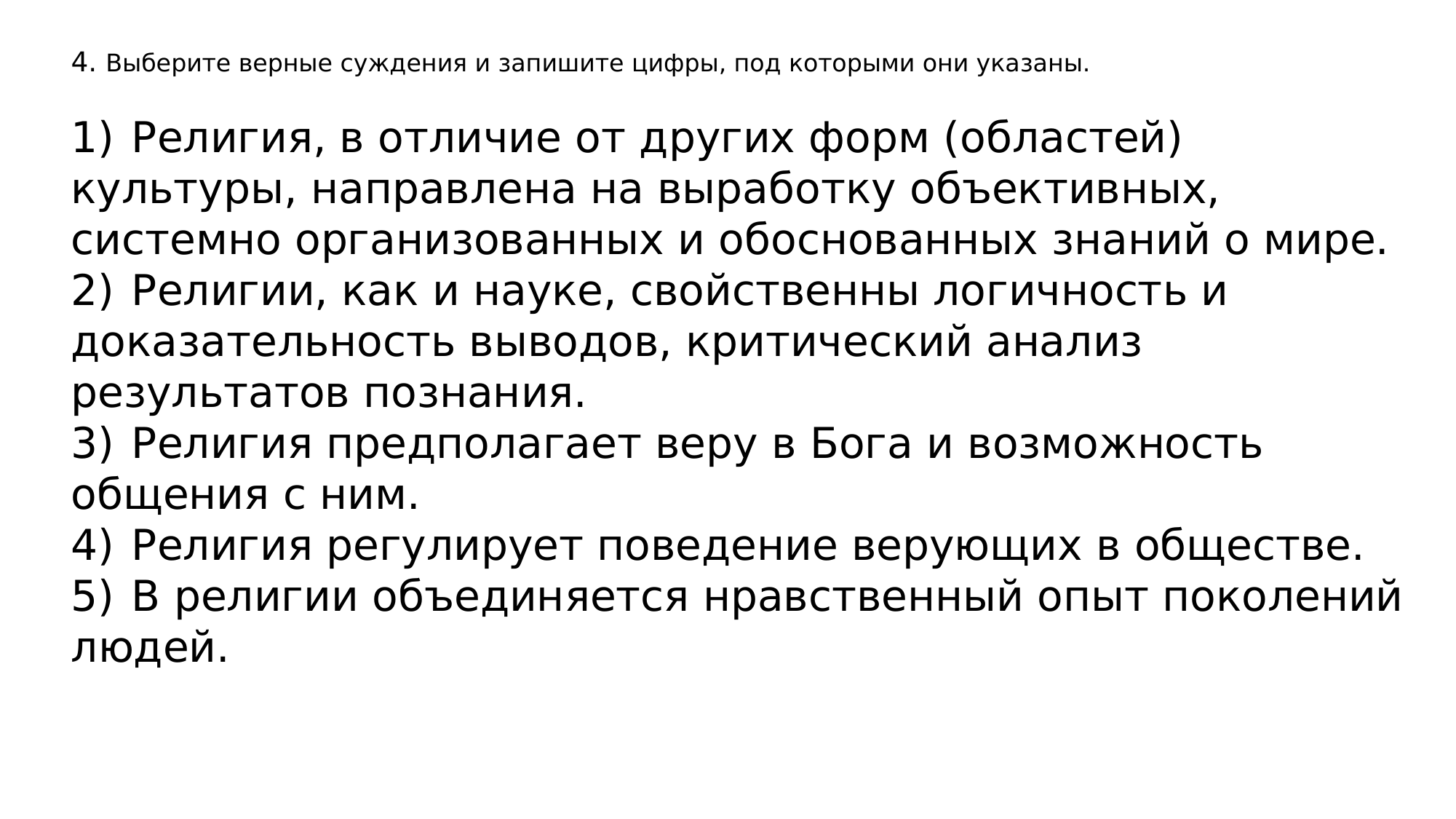

4. Выберите верные суждения и запишите цифры, под которыми они указаны.

1)  Религия, в отличие от других форм (областей) культуры, направлена на выработку объективных, системно организованных и обоснованных знаний о мире.
2)  Религии, как и науке, свойственны логичность и доказательность выводов, критический анализ результатов познания.
3)  Религия предполагает веру в Бога и возможность общения с ним.
4)  Религия регулирует поведение верующих в обществе.
5)  В религии объединяется нравственный опыт поколений людей.